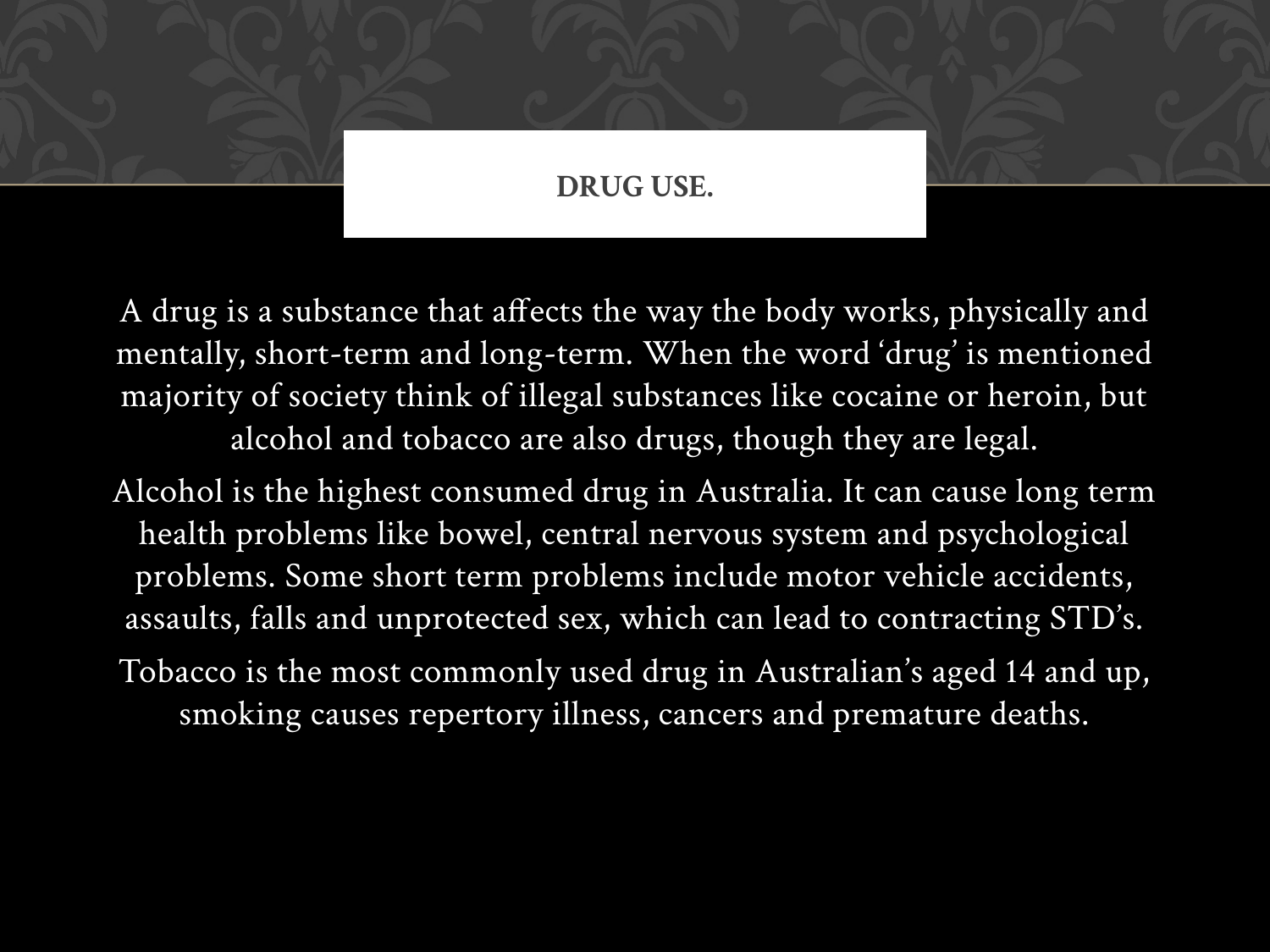

# Drug use.
A drug is a substance that affects the way the body works, physically and mentally, short-term and long-term. When the word ‘drug’ is mentioned majority of society think of illegal substances like cocaine or heroin, but alcohol and tobacco are also drugs, though they are legal.
Alcohol is the highest consumed drug in Australia. It can cause long term health problems like bowel, central nervous system and psychological problems. Some short term problems include motor vehicle accidents, assaults, falls and unprotected sex, which can lead to contracting STD’s.
Tobacco is the most commonly used drug in Australian’s aged 14 and up, smoking causes repertory illness, cancers and premature deaths.